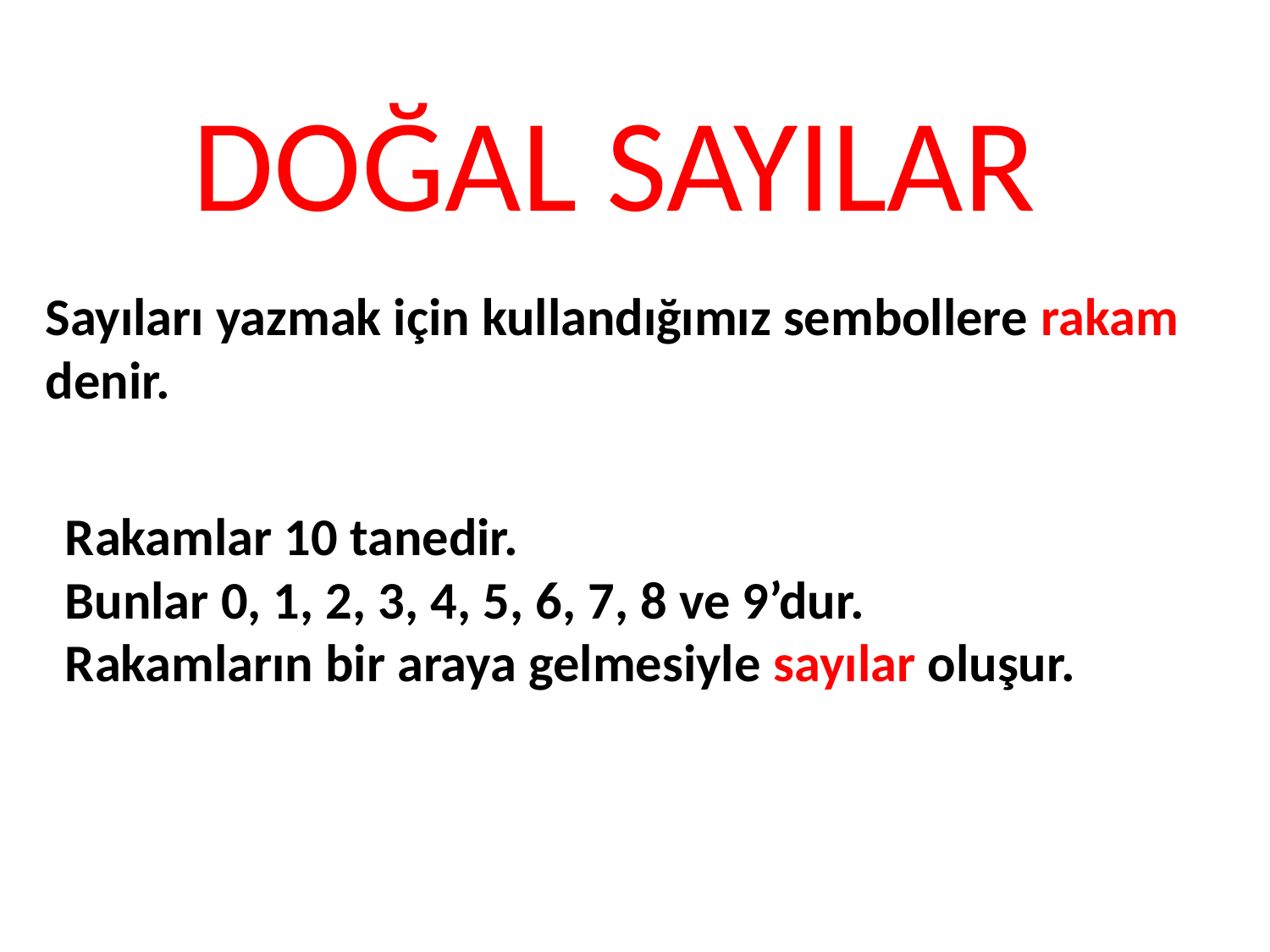

# DOĞAL SAYILAR
Sayıları yazmak için kullandığımız sembollere rakam denir.
Rakamlar 10 tanedir.
Bunlar 0, 1, 2, 3, 4, 5, 6, 7, 8 ve 9’dur.
Rakamların bir araya gelmesiyle sayılar oluşur.